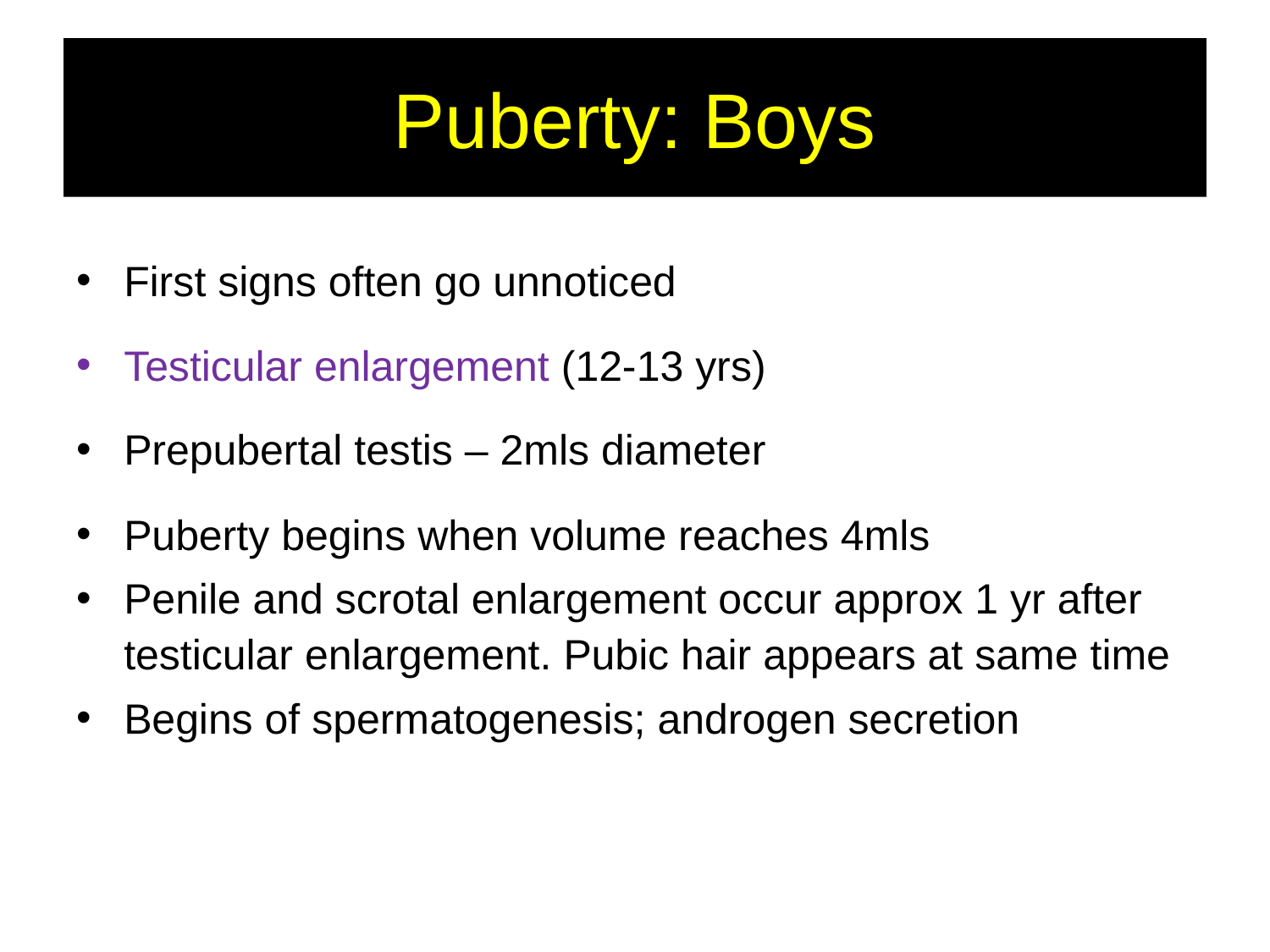

# Puberty: Boys
First signs often go unnoticed
Testicular enlargement (12-13 yrs)
Prepubertal testis – 2mls diameter
Puberty begins when volume reaches 4mls
Penile and scrotal enlargement occur approx 1 yr after testicular enlargement. Pubic hair appears at same time
Begins of spermatogenesis; androgen secretion